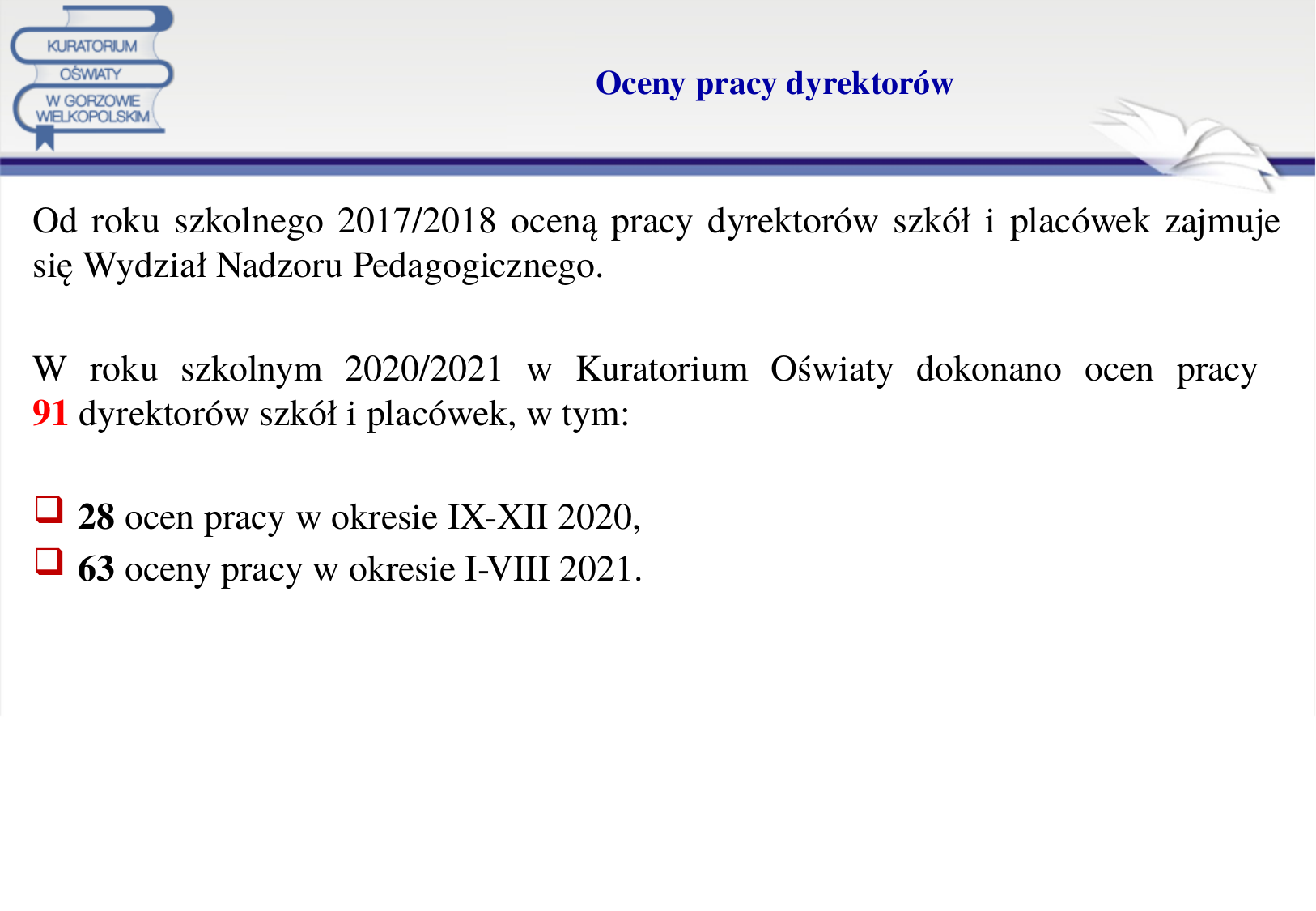

# Oceny pracy dyrektorów
Od roku szkolnego 2017/2018 oceną pracy dyrektorów szkół i placówek zajmuje się Wydział Nadzoru Pedagogicznego.

W roku szkolnym 2020/2021 w Kuratorium Oświaty dokonano ocen pracy
91 dyrektorów szkół i placówek, w tym:

28 ocen pracy w okresie IX-XII 2020,
63 oceny pracy w okresie I-VIII 2021.